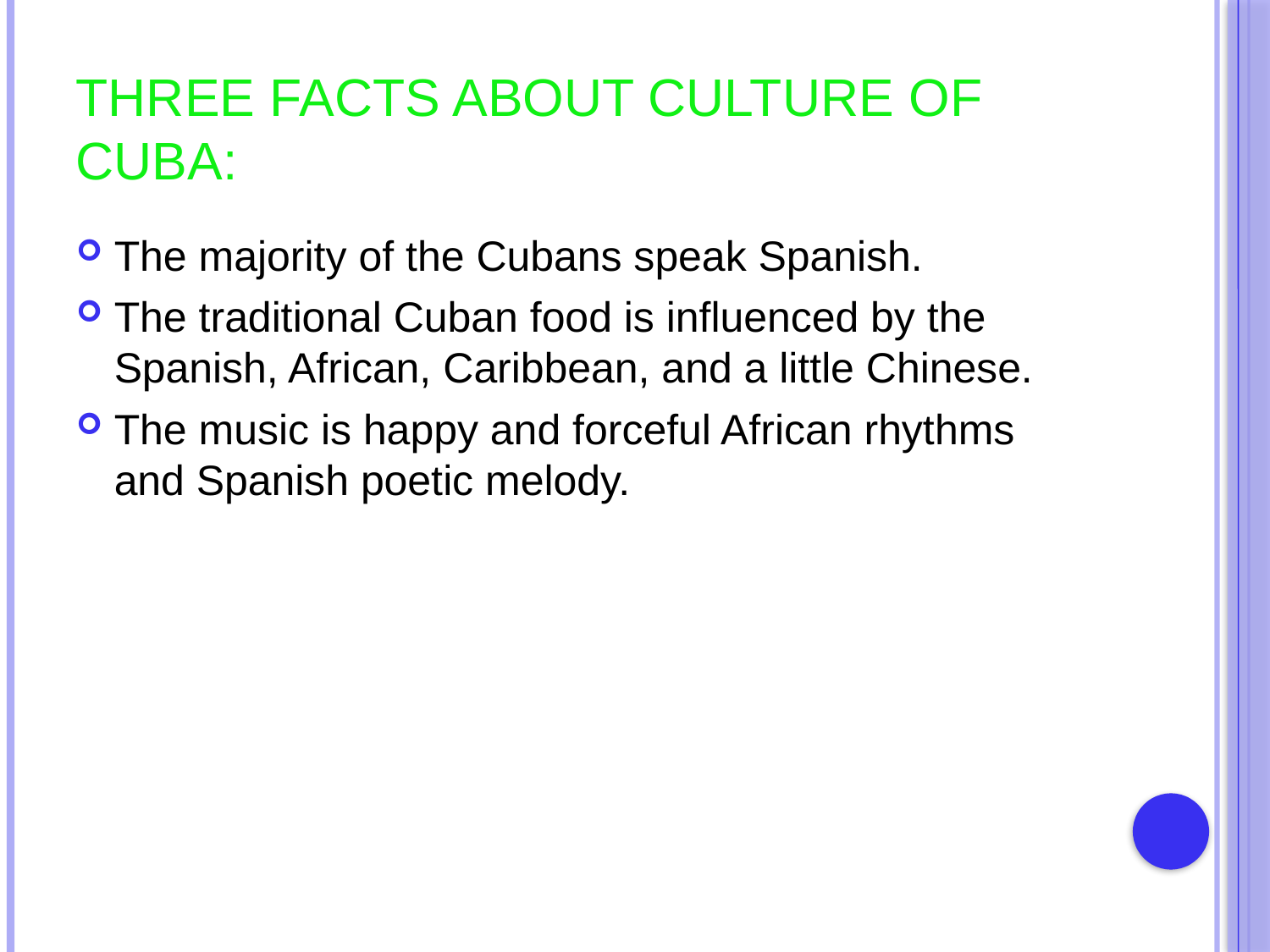

Three facts about culture of Cuba:
The majority of the Cubans speak Spanish.
The traditional Cuban food is influenced by the Spanish, African, Caribbean, and a little Chinese.
The music is happy and forceful African rhythms and Spanish poetic melody.